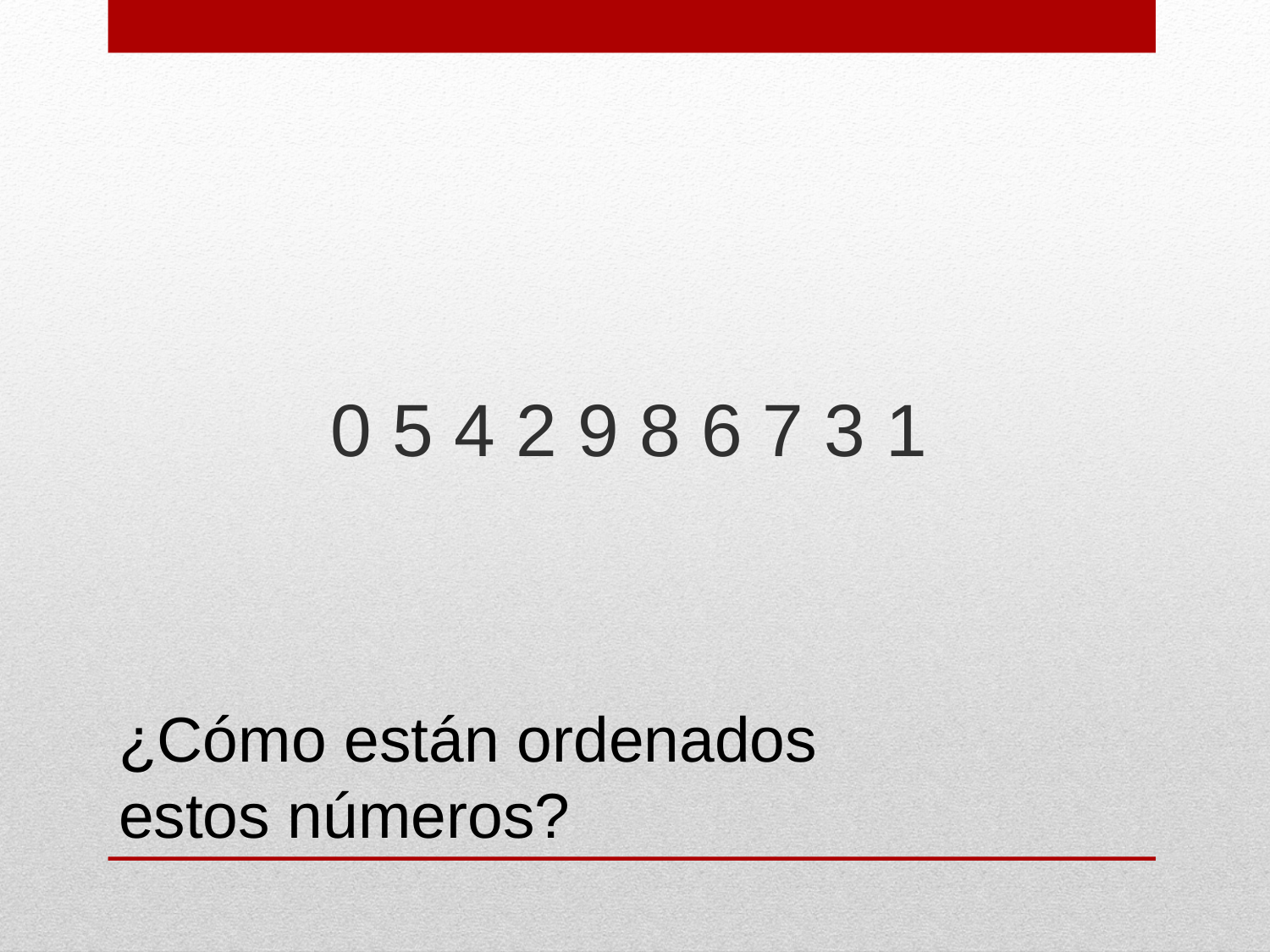

0 5 4 2 9 8 6 7 3 1
# ¿Cómo están ordenados estos números?